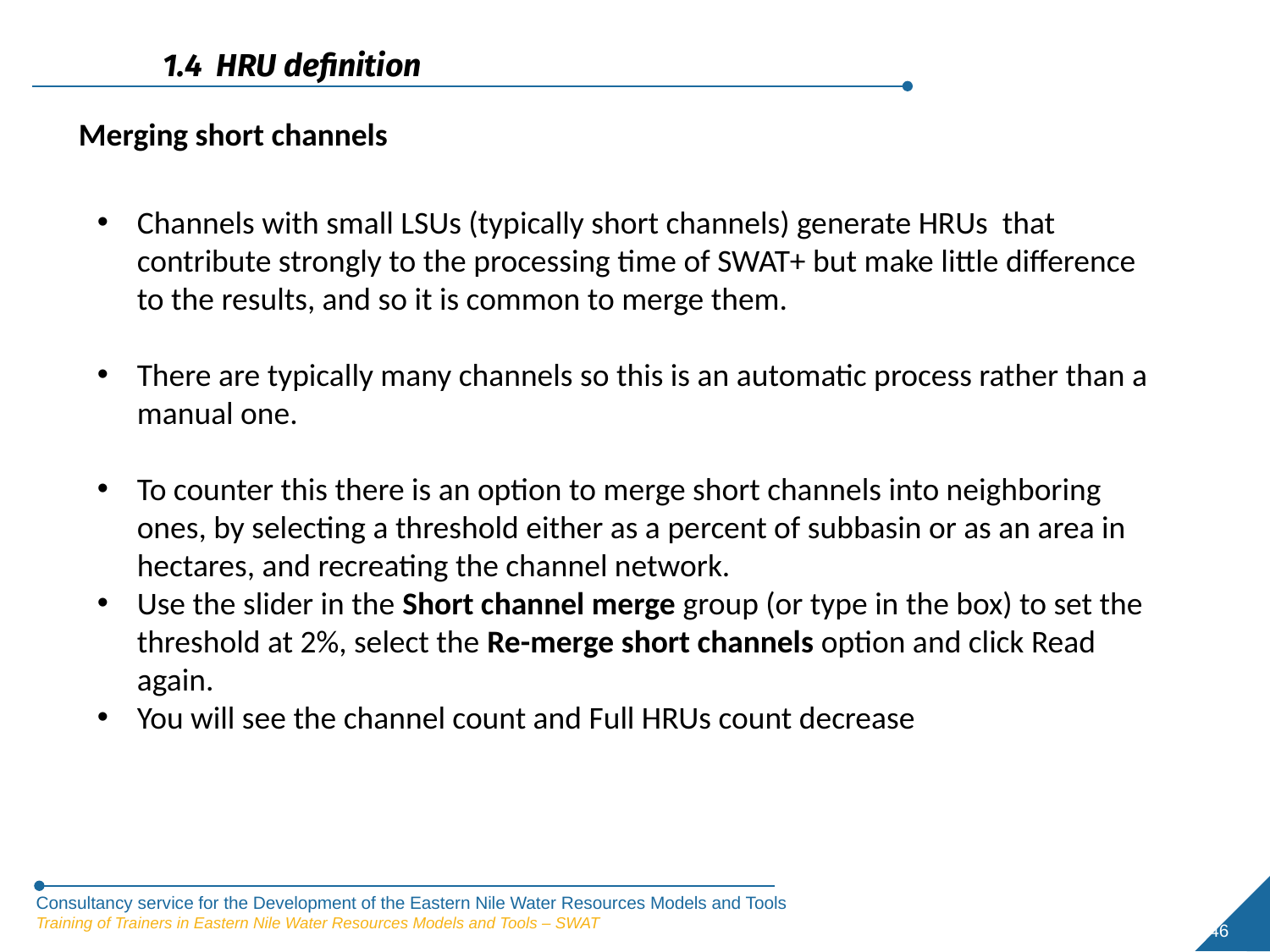

1.4  HRU definition
Merging short channels
Channels with small LSUs (typically short channels) generate HRUs  that contribute strongly to the processing time of SWAT+ but make little difference to the results, and so it is common to merge them.

There are typically many channels so this is an automatic process rather than a manual one.

To counter this there is an option to merge short channels into neighboring ones, by selecting a threshold either as a percent of subbasin or as an area in hectares, and recreating the channel network.
Use the slider in the Short channel merge group (or type in the box) to set the threshold at 2%, select the Re-merge short channels option and click Read again.
You will see the channel count and Full HRUs count decrease